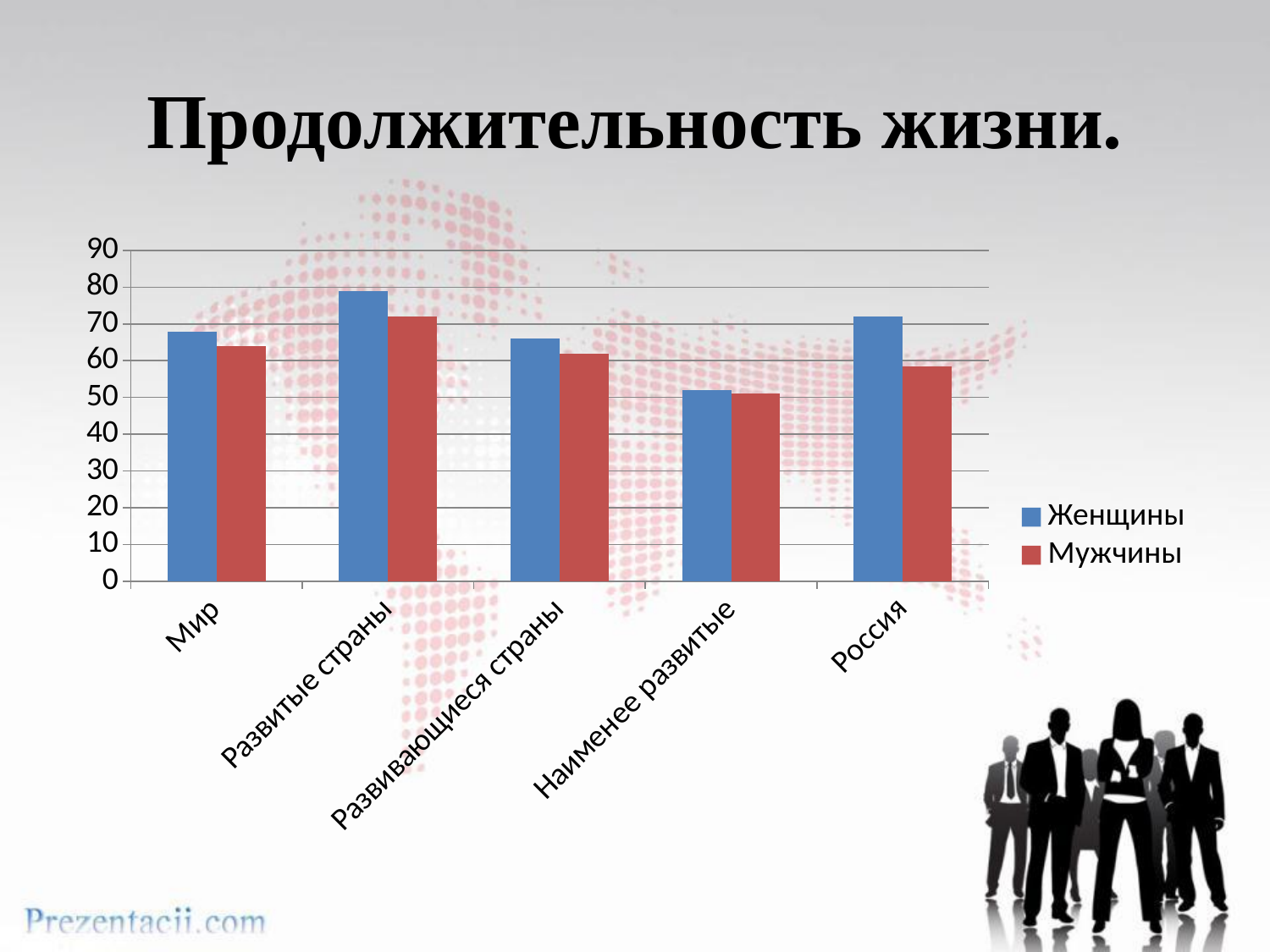

# Продолжительность жизни.

### Chart

| Category | Женщины | Мужчины |
|---|---|---|
| Мир | 68.0 | 64.0 |
| Развитые страны | 79.0 | 72.0 |
| Развивающиеся страны | 66.0 | 62.0 |
| Наименее развитые | 52.0 | 51.0 |
| Россия | 72.0 | 58.5 |